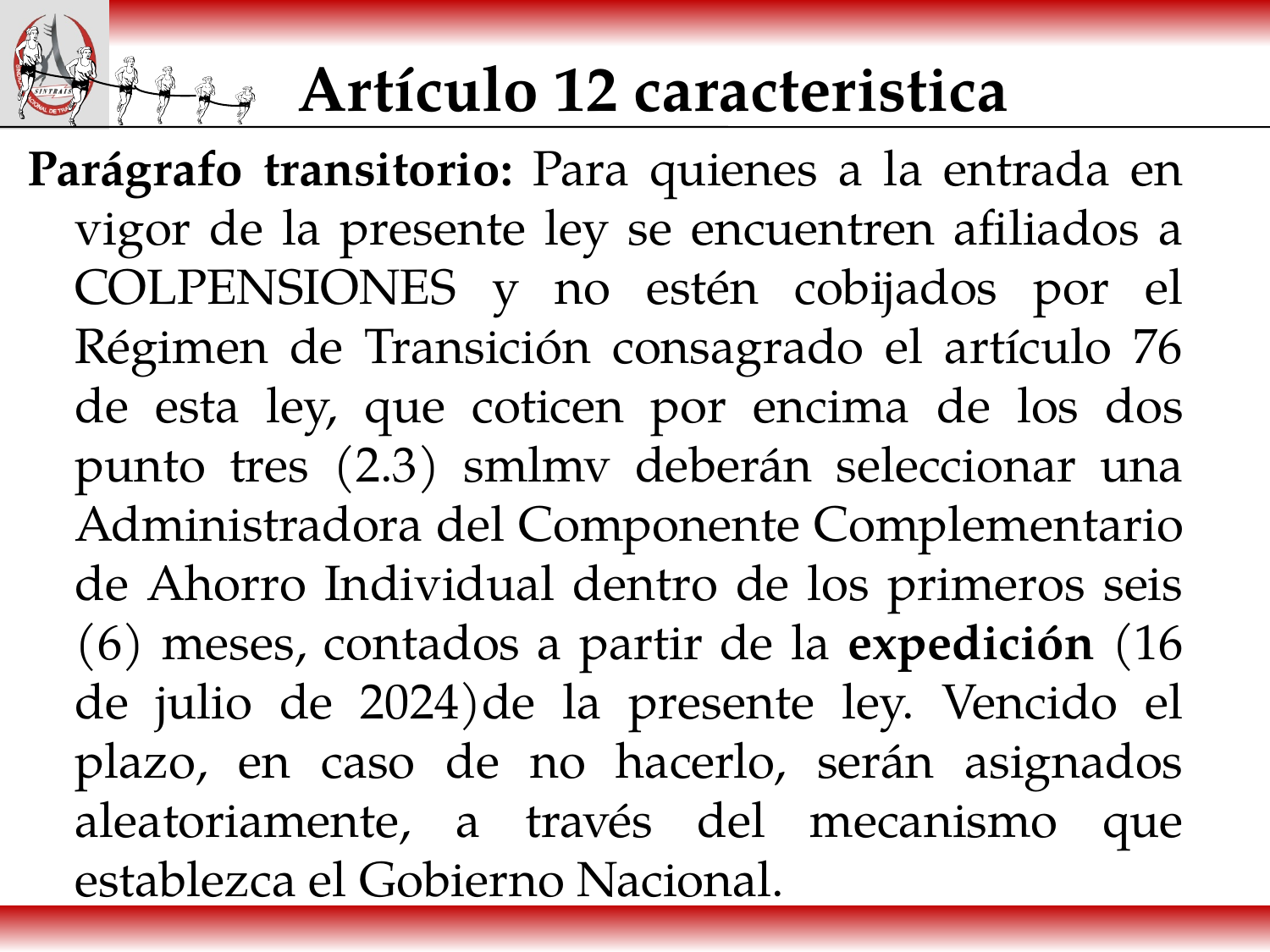

# Artículo 12 caracteristica
Parágrafo transitorio: Para quienes a la entrada en vigor de la presente ley se encuentren afiliados a COLPENSIONES y no estén cobijados por el Régimen de Transición consagrado el artículo 76 de esta ley, que coticen por encima de los dos punto tres (2.3) smlmv deberán seleccionar una Administradora del Componente Complementario de Ahorro Individual dentro de los primeros seis (6) meses, contados a partir de la expedición (16 de julio de 2024)de la presente ley. Vencido el plazo, en caso de no hacerlo, serán asignados aleatoriamente, a través del mecanismo que establezca el Gobierno Nacional.